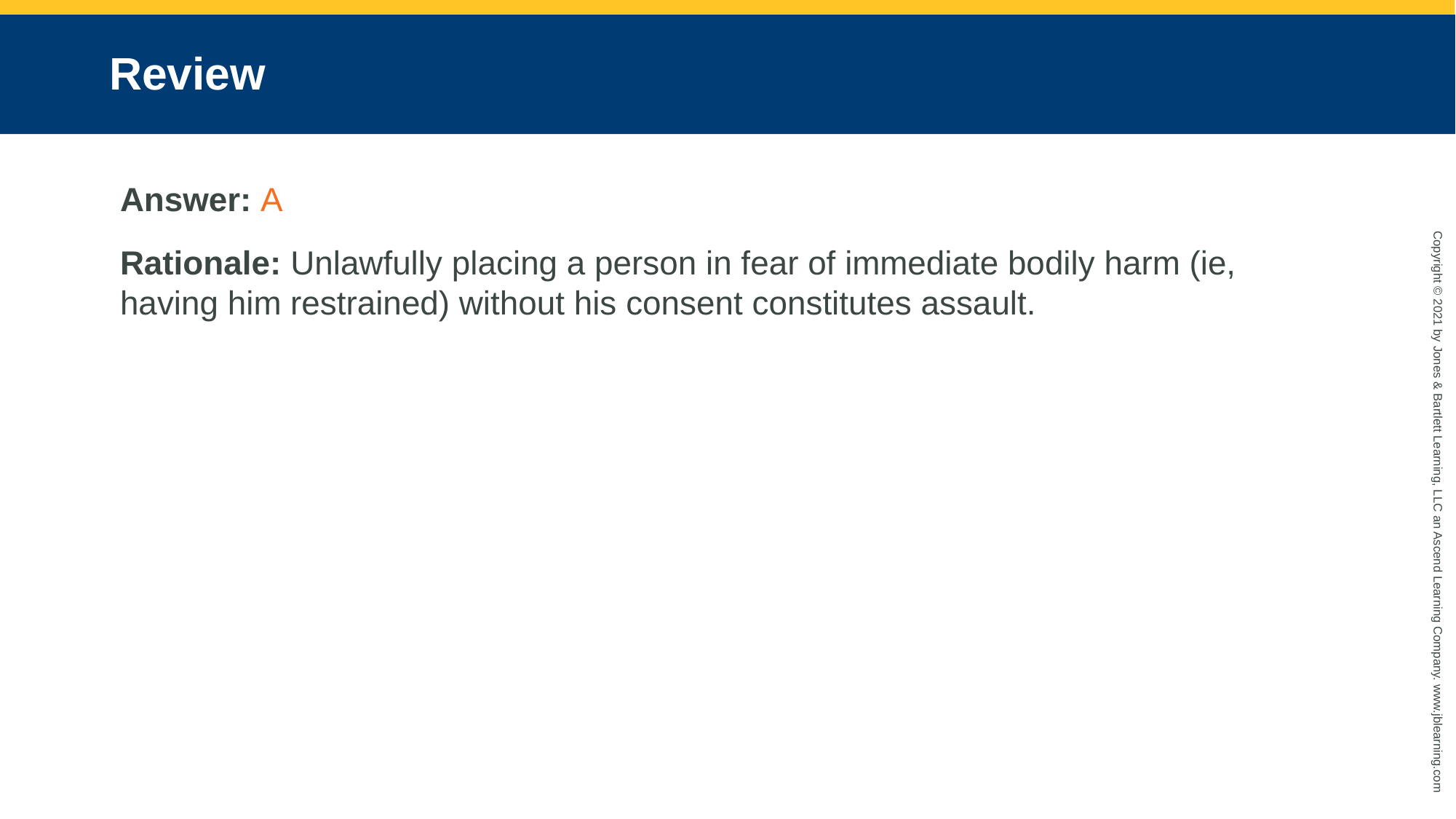

# Review
Answer: A
Rationale: Unlawfully placing a person in fear of immediate bodily harm (ie, having him restrained) without his consent constitutes assault.